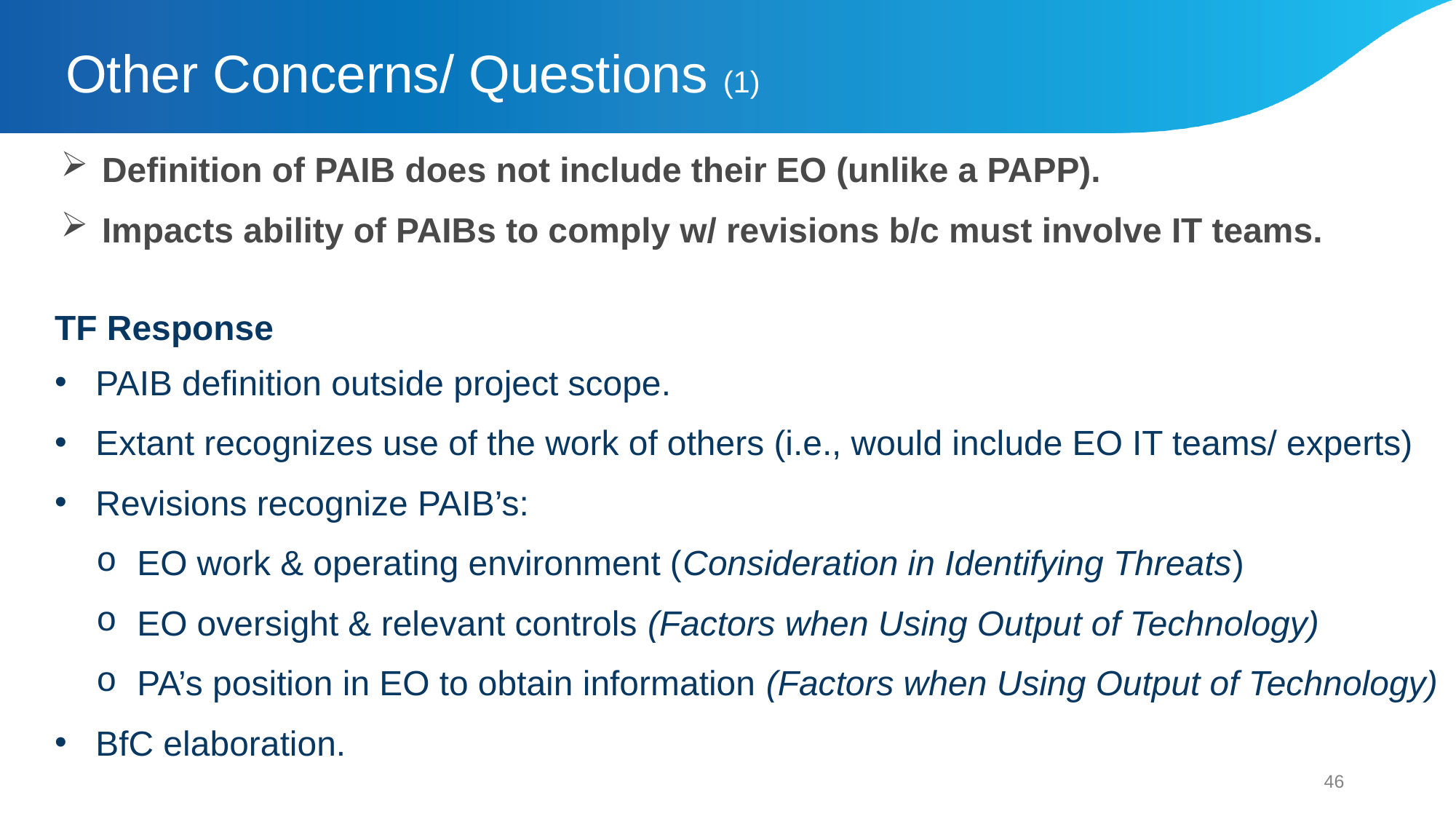

# Other Concerns/ Questions (1)
Definition of PAIB does not include their EO (unlike a PAPP).
Impacts ability of PAIBs to comply w/ revisions b/c must involve IT teams.

TF Response
PAIB definition outside project scope.
Extant recognizes use of the work of others (i.e., would include EO IT teams/ experts)
Revisions recognize PAIB’s:
EO work & operating environment (Consideration in Identifying Threats)
EO oversight & relevant controls (Factors when Using Output of Technology)
PA’s position in EO to obtain information (Factors when Using Output of Technology)
BfC elaboration.
46